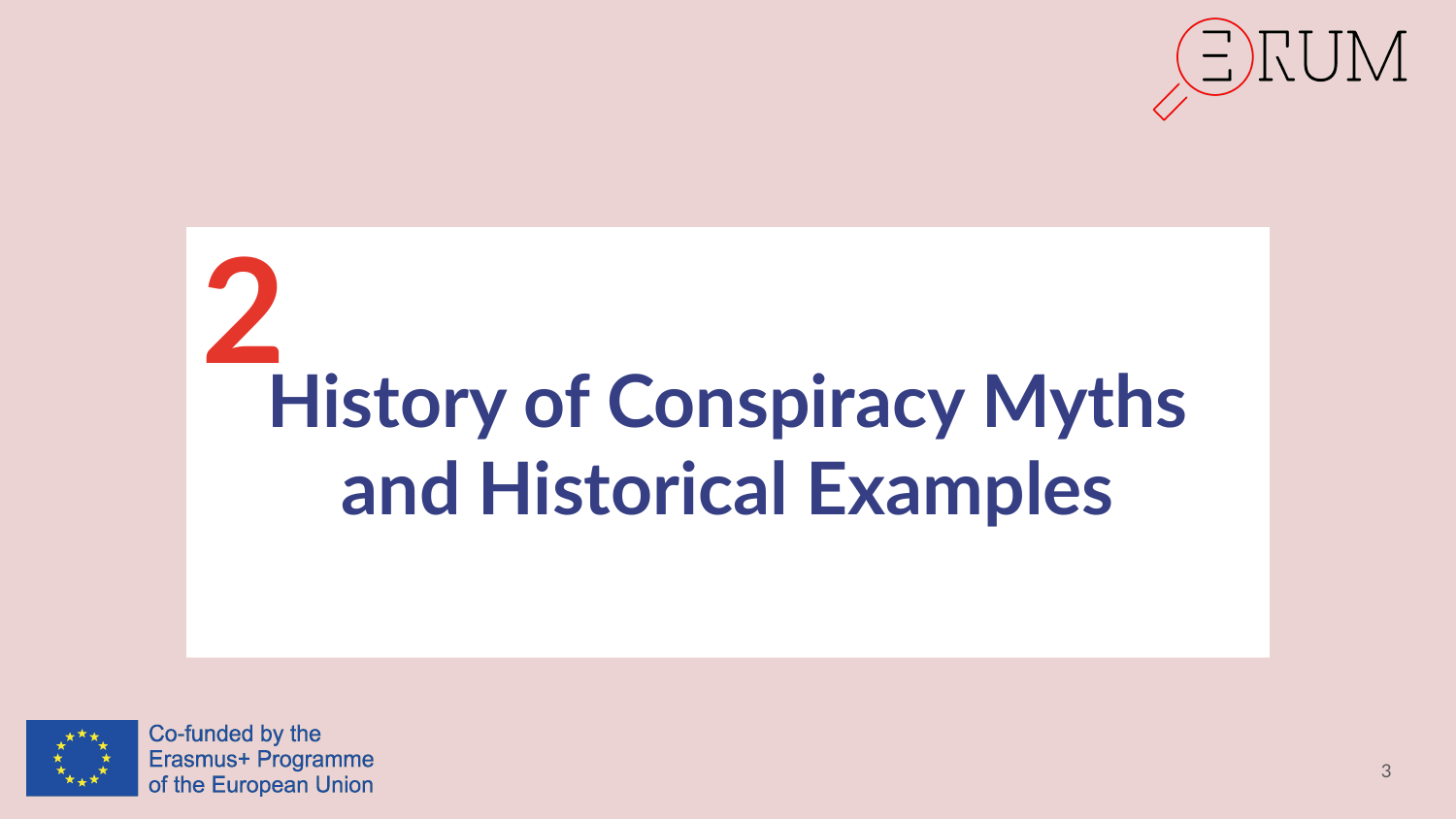

2
# History of Conspiracy Myths and Historical Examples
3